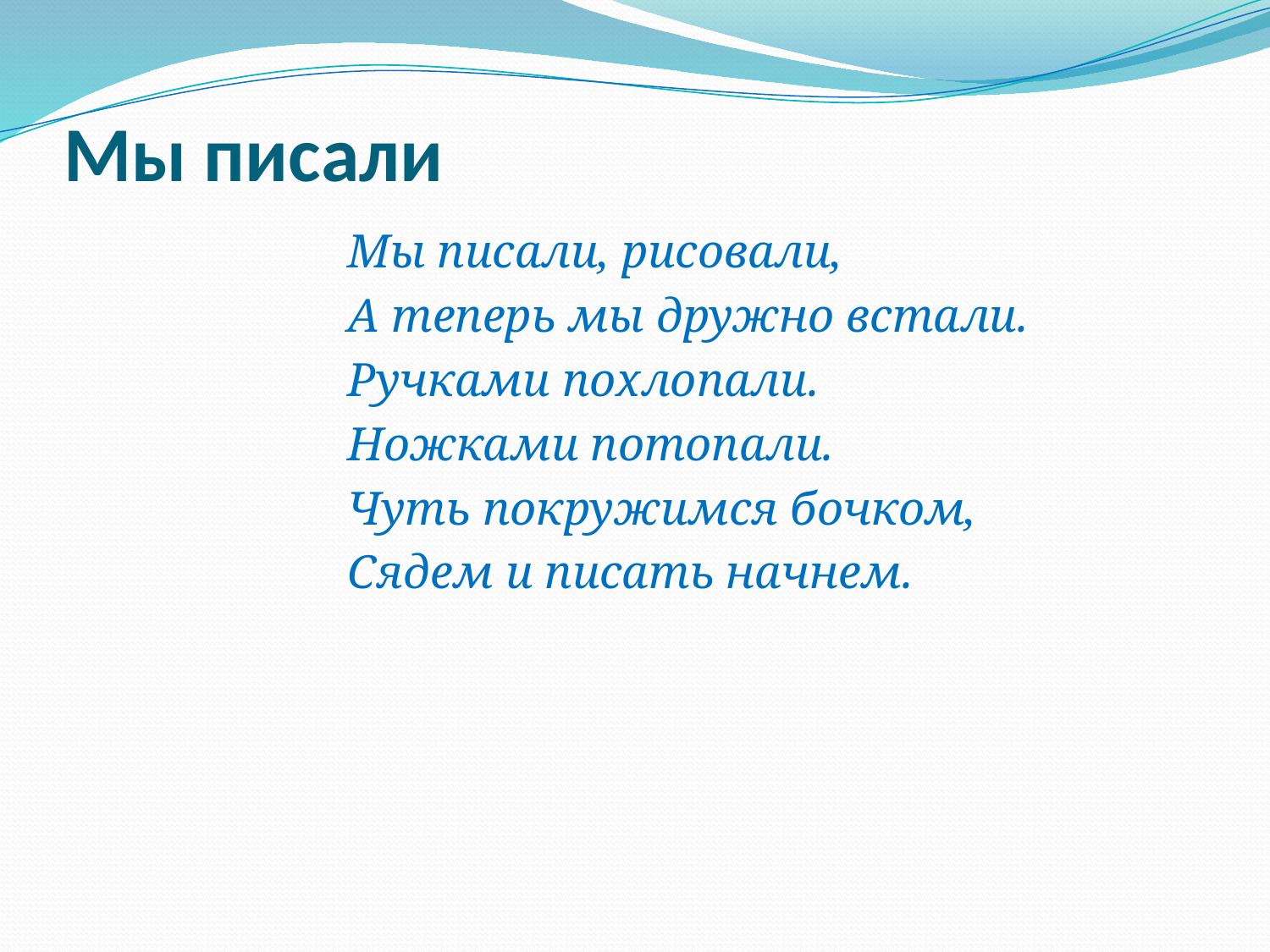

# Мы писали
Мы писали, рисовали,
А теперь мы дружно встали.
Ручками похлопали.
Ножками потопали.
Чуть покружимся бочком,
Сядем и писать начнем.